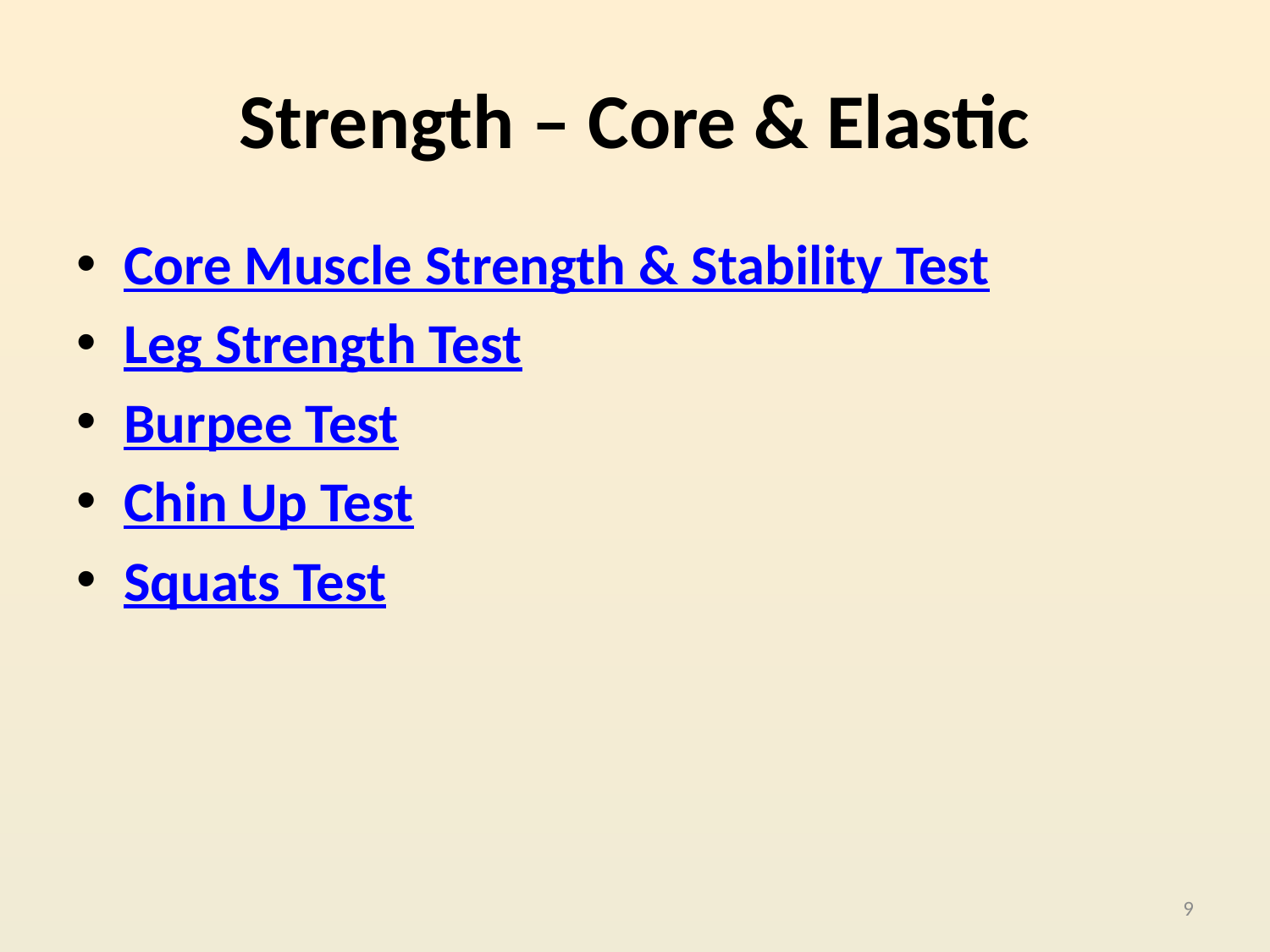

# Strength – Core & Elastic
Core Muscle Strength & Stability Test
Leg Strength Test
Burpee Test
Chin Up Test
Squats Test

9